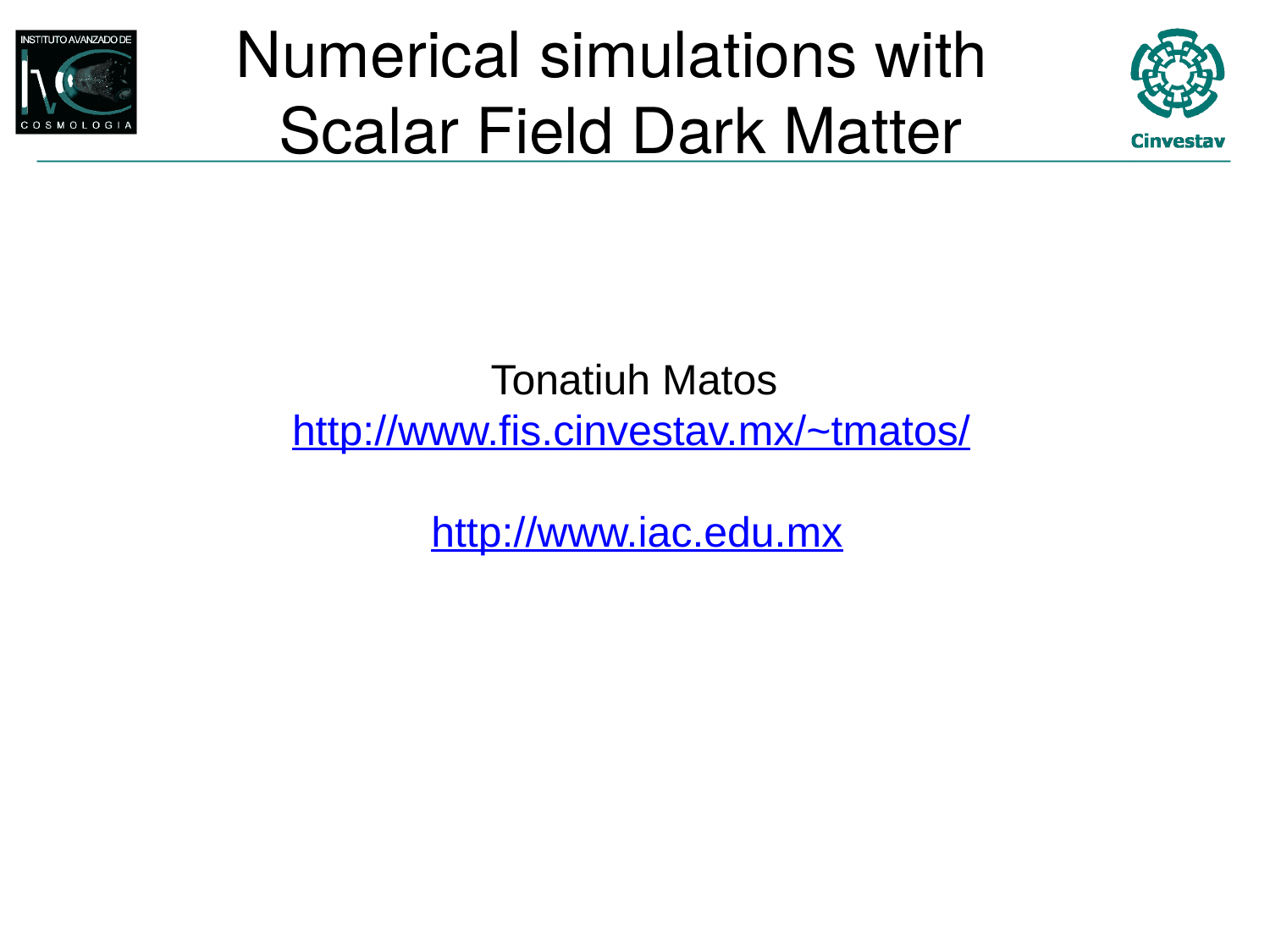

Numerical simulations with
Scalar Field Dark Matter
Tonatiuh Matos
http://www.fis.cinvestav.mx/~tmatos/
 http://www.iac.edu.mx